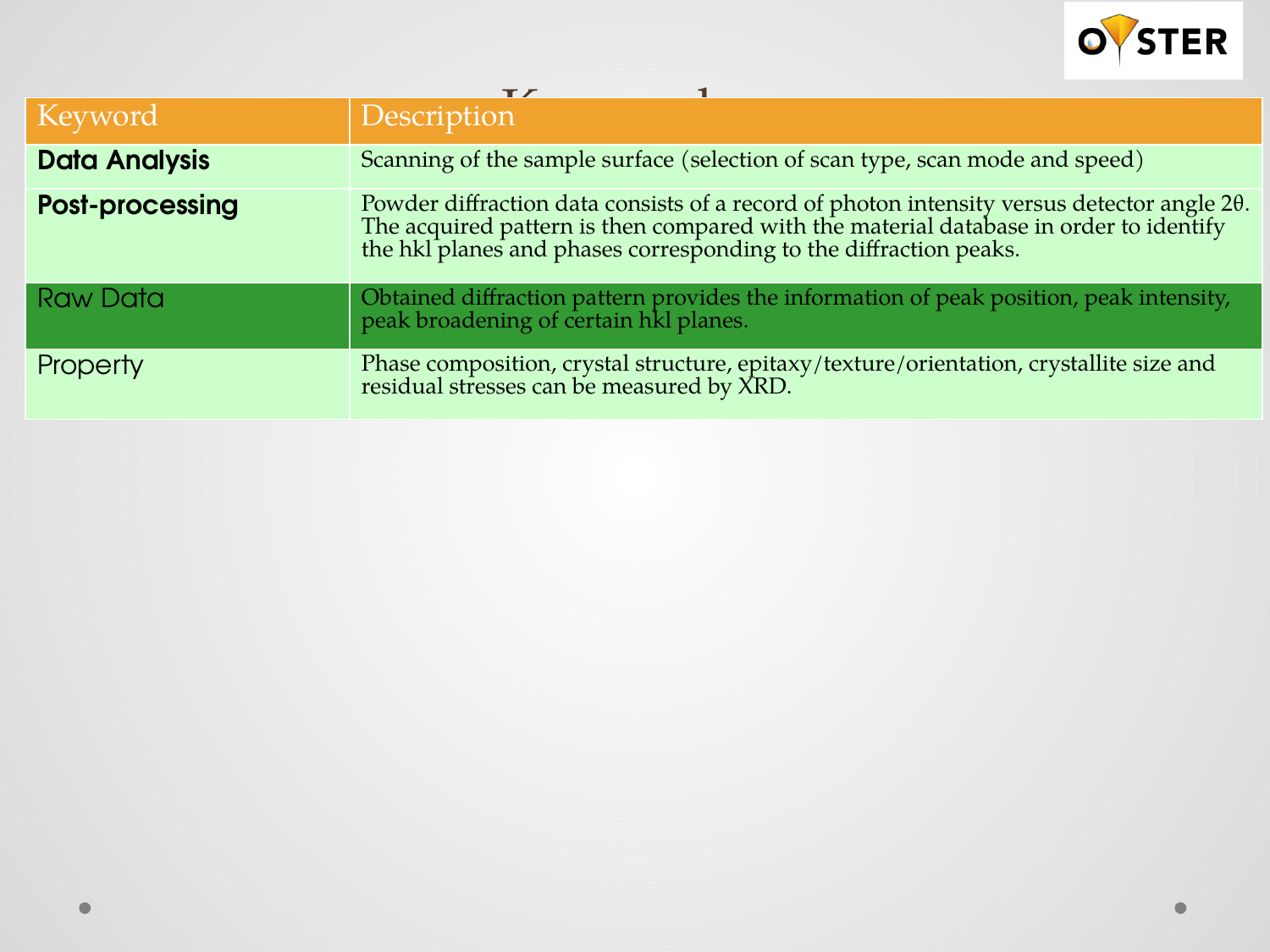

# Keywords
| Keyword | Description |
| --- | --- |
| Data Analysis | Scanning of the sample surface (selection of scan type, scan mode and speed) |
| Post-processing | Powder diffraction data consists of a record of photon intensity versus detector angle 2θ. The acquired pattern is then compared with the material database in order to identify the hkl planes and phases corresponding to the diffraction peaks. |
| Raw Data | Obtained diffraction pattern provides the information of peak position, peak intensity, peak broadening of certain hkl planes. |
| Property | Phase composition, crystal structure, epitaxy/texture/orientation, crystallite size and residual stresses can be measured by XRD. |